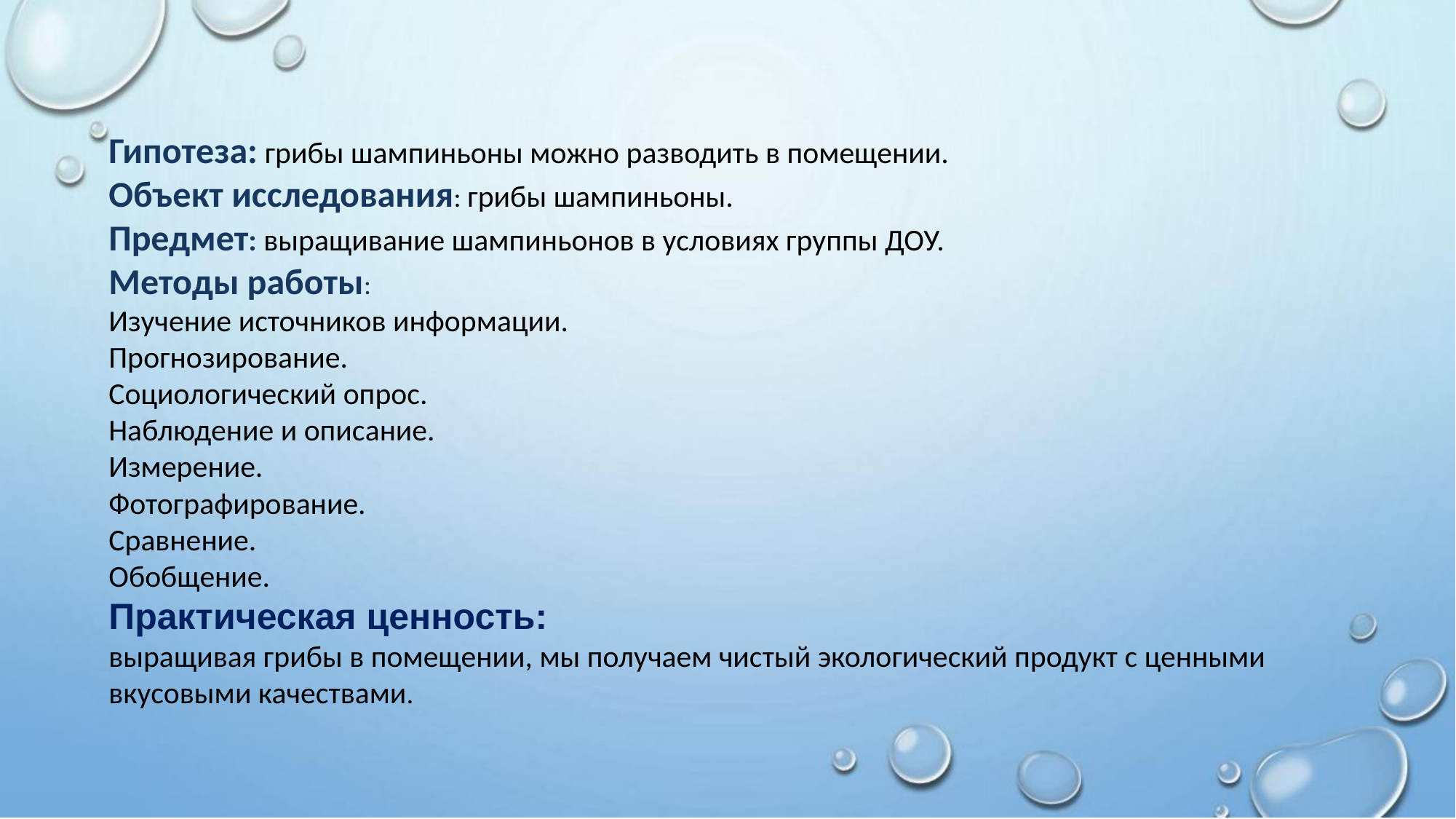

Гипотеза: грибы шампиньоны можно разводить в помещении.
Объект исследования: грибы шампиньоны.
Предмет: выращивание шампиньонов в условиях группы ДОУ.
Методы работы:
Изучение источников информации.
Прогнозирование.
Социологический опрос.
Наблюдение и описание.
Измерение.
Фотографирование.
Сравнение.
Обобщение.
Практическая ценность:
выращивая грибы в помещении, мы получаем чистый экологический продукт с ценными вкусовыми качествами.